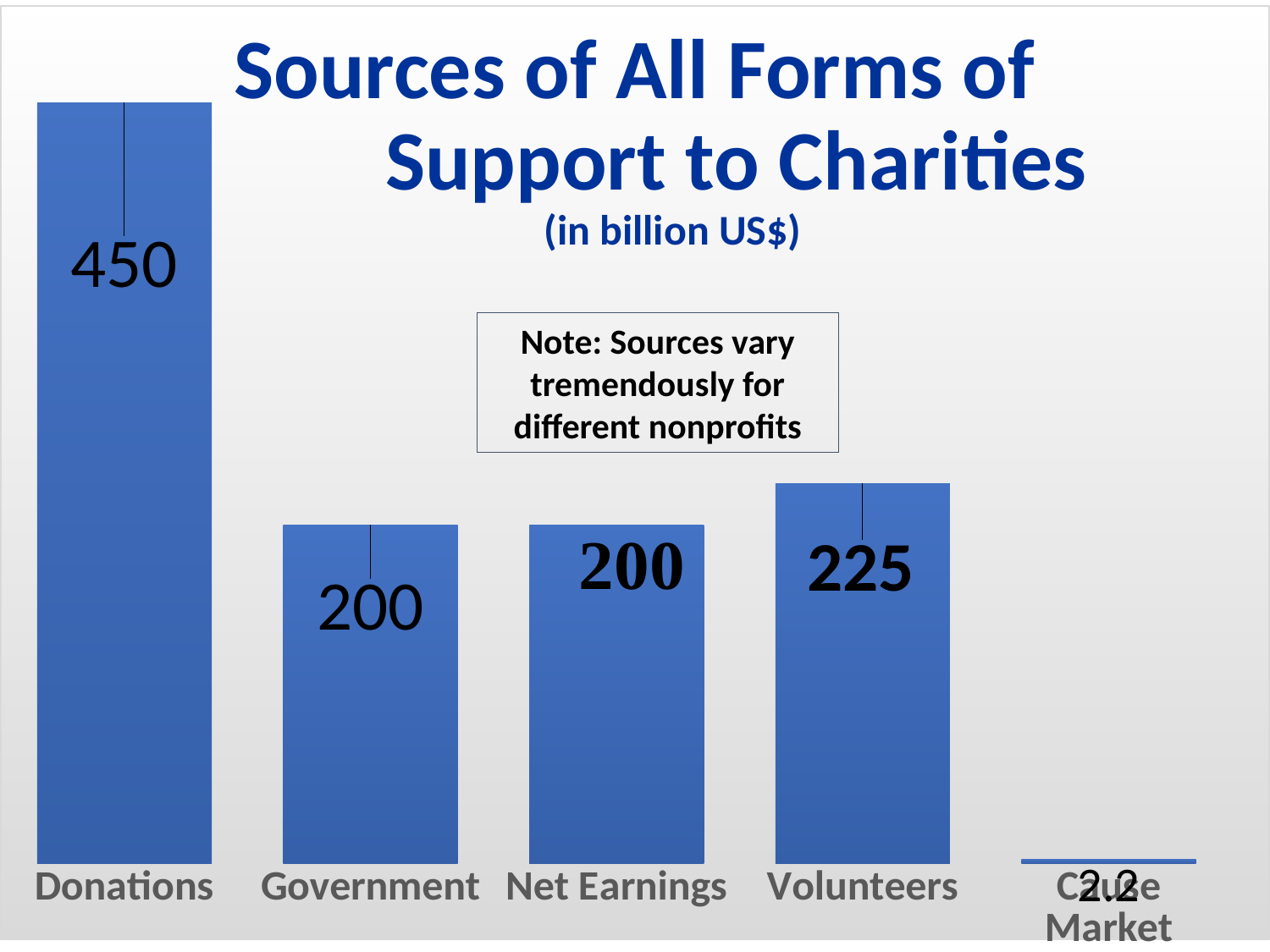

### Chart

| Category | Support |
|---|---|
| Donations | 450.0 |
| Government | 200.0 |
| Net Earnings | 200.0 |
| Volunteers | 225.0 |
| Cause Market | 2.2 |
# Sources of All Forms of     	Support to Charities (in billion US$)
Note: Sources vary tremendously for different nonprofits